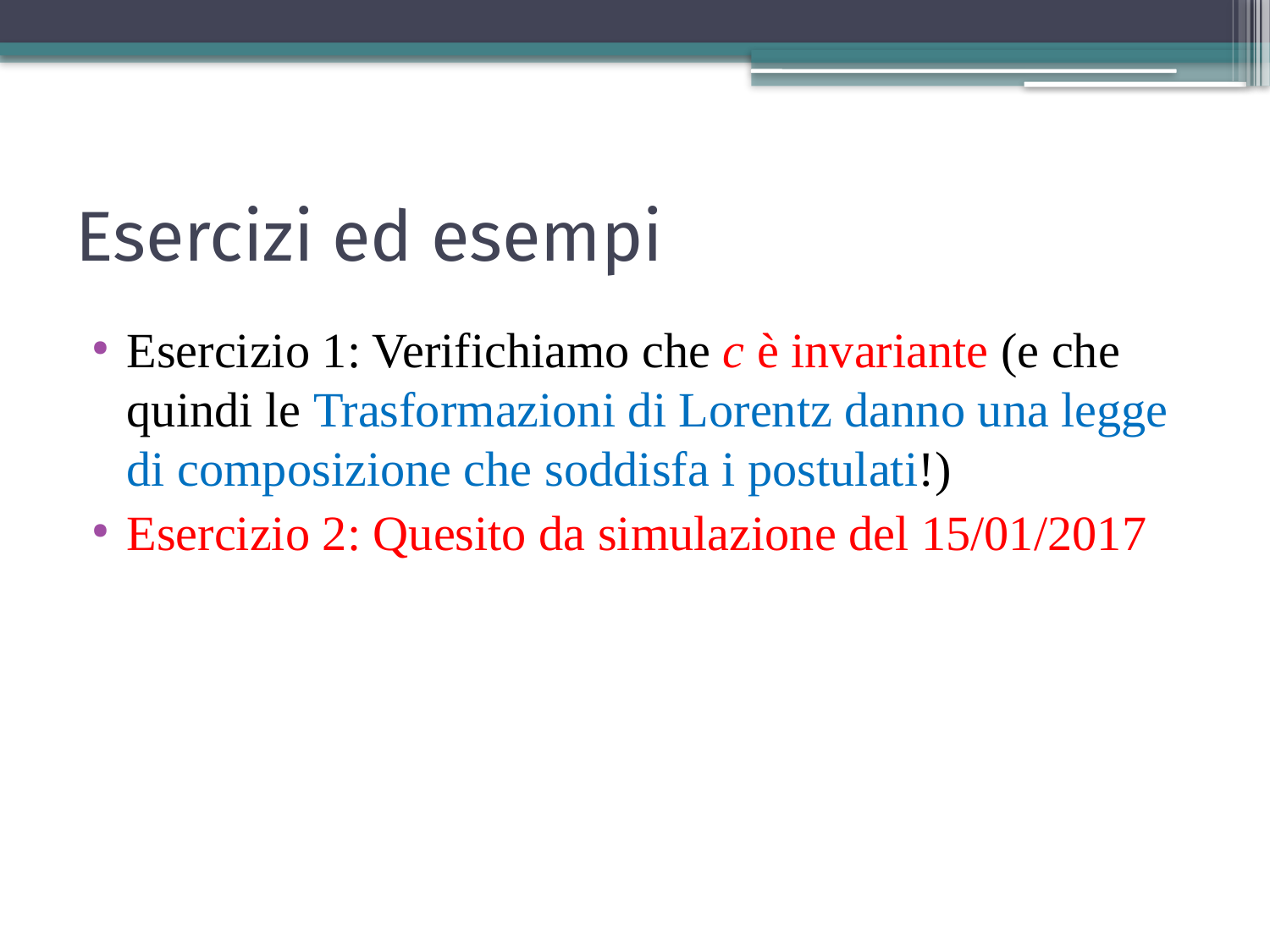

# Esercizi ed esempi
Esercizio 1: Verifichiamo che c è invariante (e che quindi le Trasformazioni di Lorentz danno una legge di composizione che soddisfa i postulati!)
Esercizio 2: Quesito da simulazione del 15/01/2017